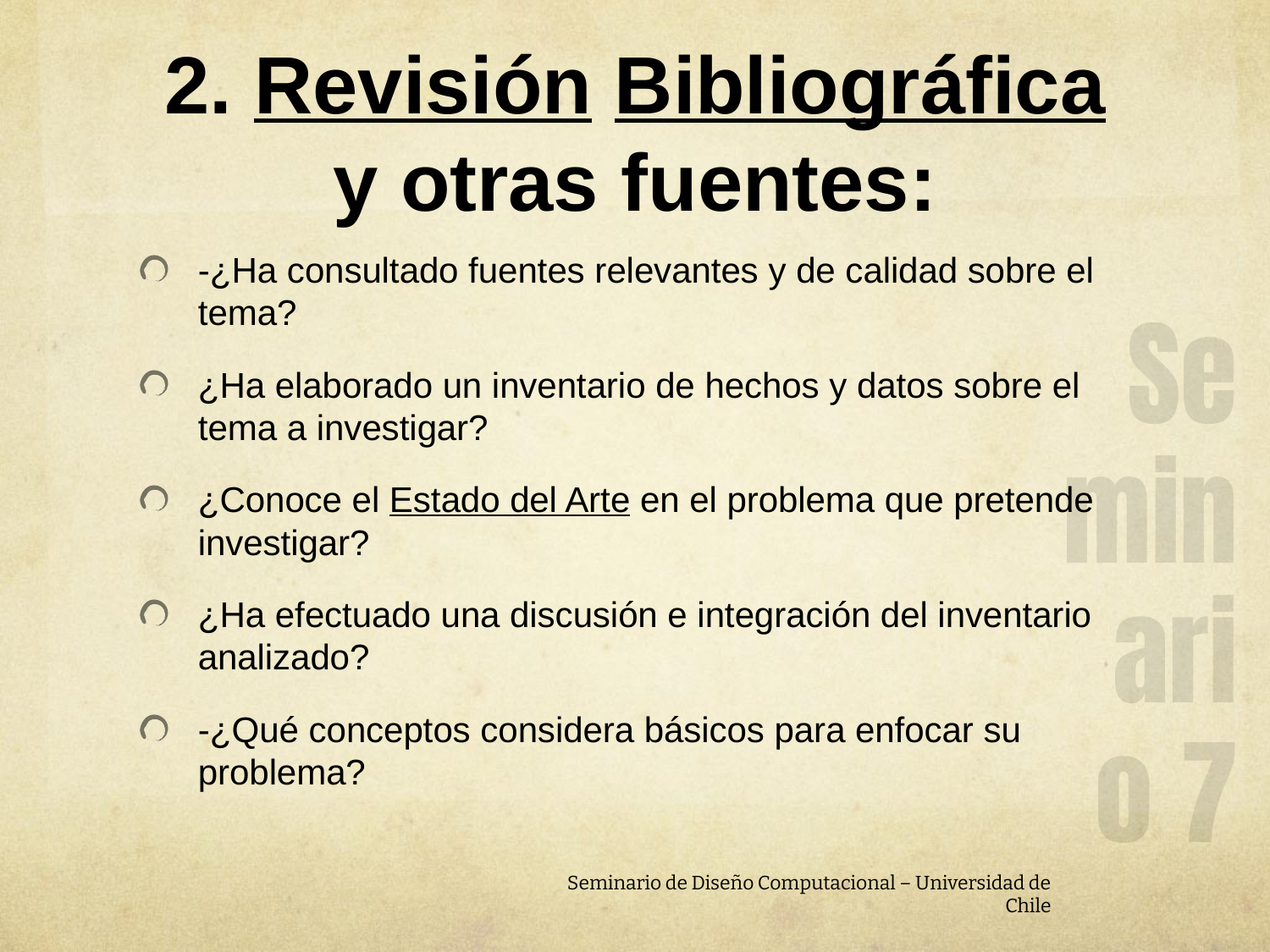

# 2. Revisión Bibliográfica y otras fuentes:
 Seminario 7
-¿Ha consultado fuentes relevantes y de calidad sobre el tema?
¿Ha elaborado un inventario de hechos y datos sobre el tema a investigar?
¿Conoce el Estado del Arte en el problema que pretende investigar?
¿Ha efectuado una discusión e integración del inventario analizado?
-¿Qué conceptos considera básicos para enfocar su problema?
Seminario de Diseño Computacional – Universidad de Chile